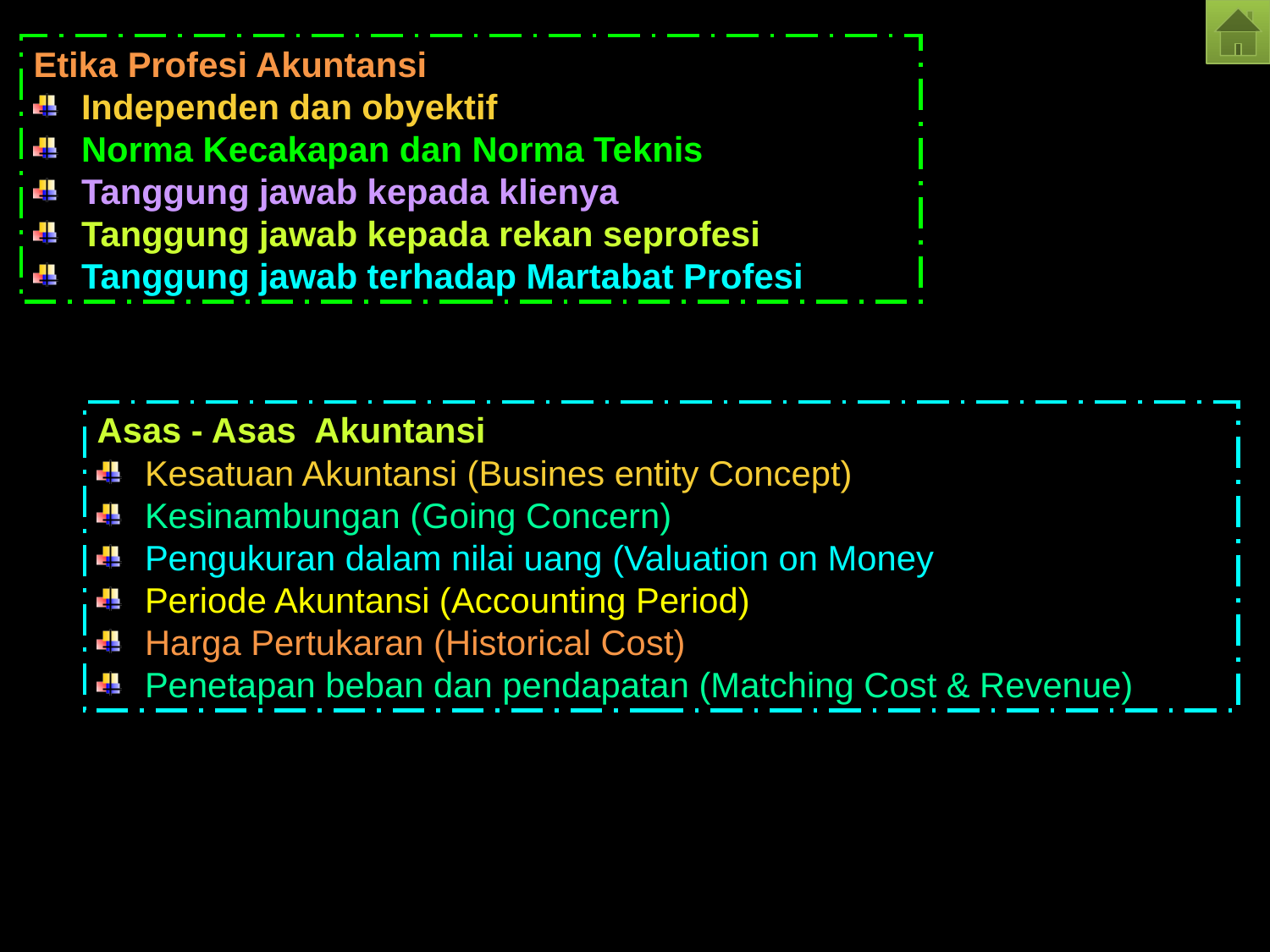

Etika Profesi Akuntansi
Independen dan obyektif
Norma Kecakapan dan Norma Teknis
Tanggung jawab kepada klienya
Tanggung jawab kepada rekan seprofesi
Tanggung jawab terhadap Martabat Profesi
Asas - Asas  Akuntansi
Kesatuan Akuntansi (Busines entity Concept)
Kesinambungan (Going Concern)
Pengukuran dalam nilai uang (Valuation on Money
Periode Akuntansi (Accounting Period)
Harga Pertukaran (Historical Cost)
Penetapan beban dan pendapatan (Matching Cost & Revenue)